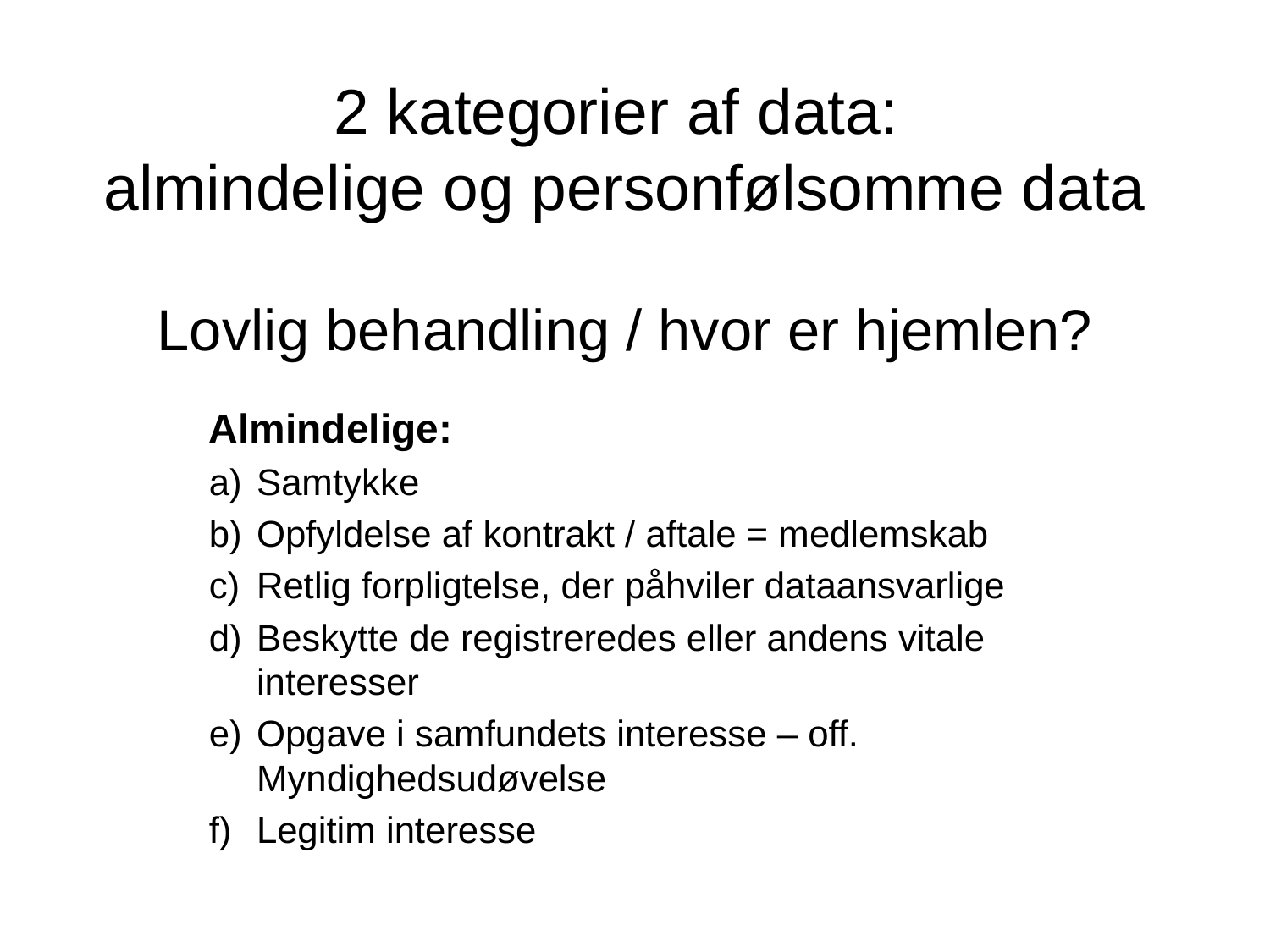

# 2 kategorier af data: almindelige og personfølsomme data Lovlig behandling / hvor er hjemlen?
Almindelige:
Samtykke
Opfyldelse af kontrakt / aftale = medlemskab
Retlig forpligtelse, der påhviler dataansvarlige
Beskytte de registreredes eller andens vitale interesser
Opgave i samfundets interesse – off. Myndighedsudøvelse
Legitim interesse